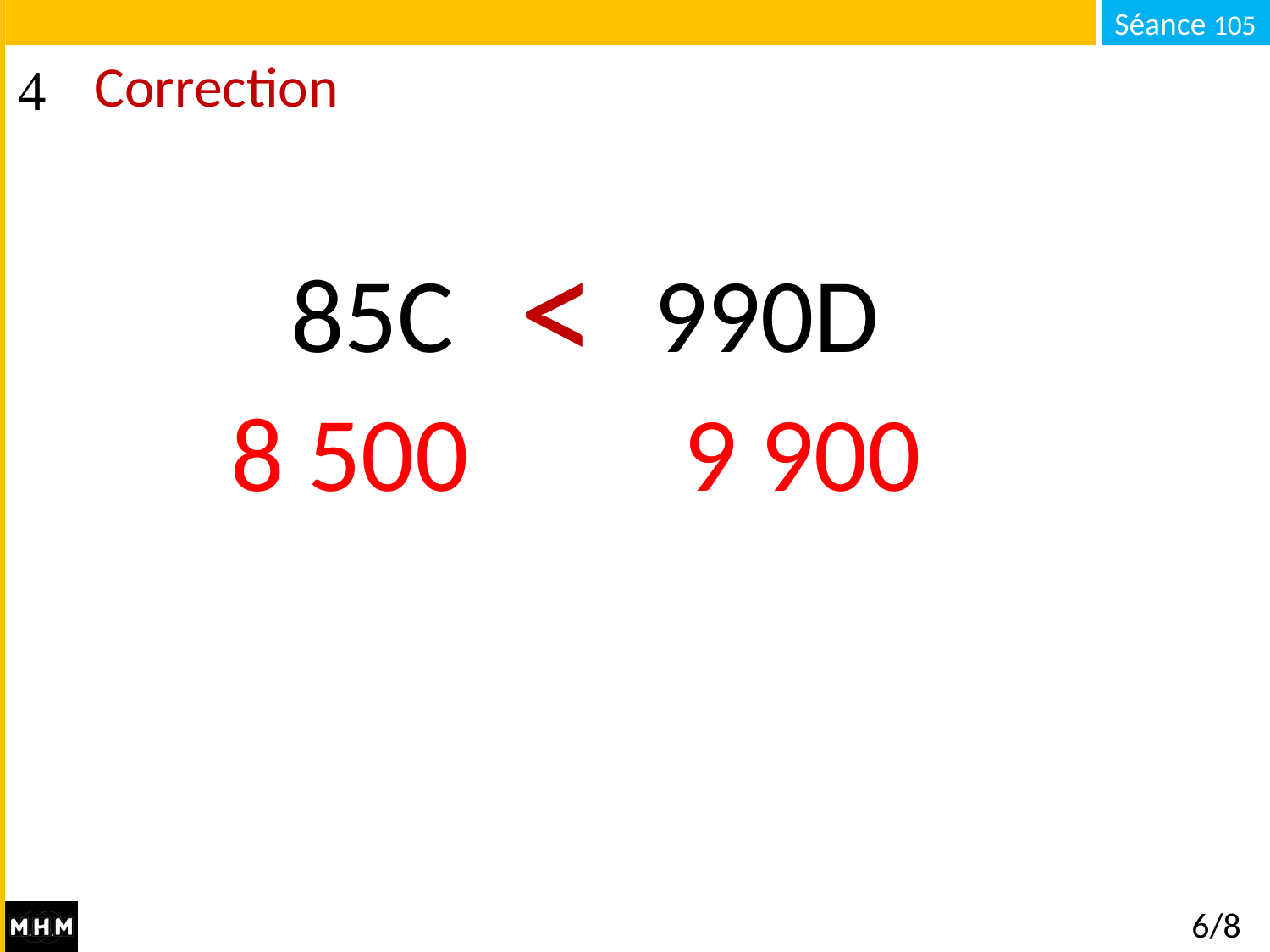

# Correction
>
85C . . .  990D
8 500         9 900
6/8